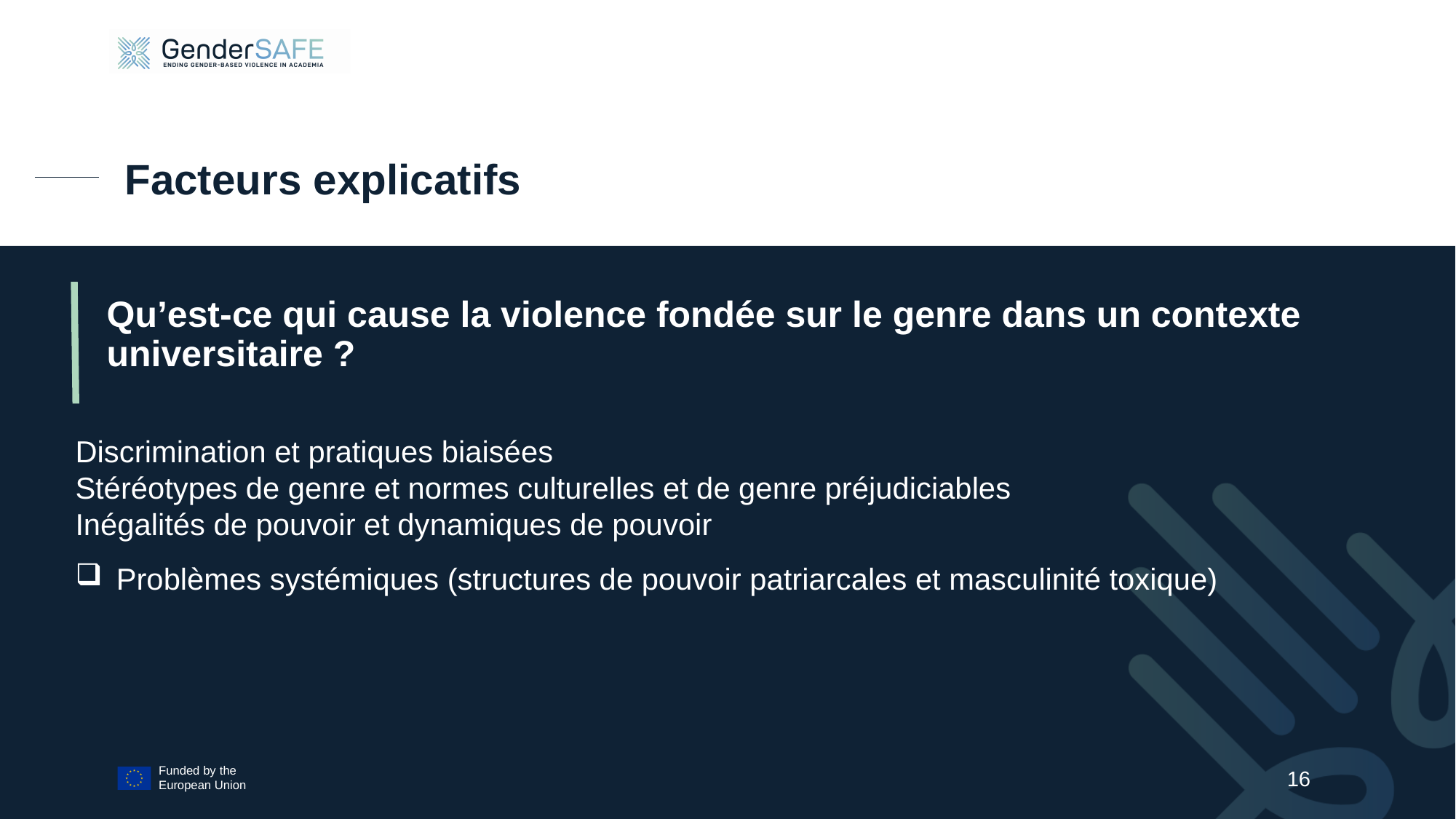

# Facteurs explicatifs
Qu’est-ce qui cause la violence fondée sur le genre dans un contexte universitaire ?
Discrimination et pratiques biaisées
Stéréotypes de genre et normes culturelles et de genre préjudiciables
Inégalités de pouvoir et dynamiques de pouvoir
Problèmes systémiques (structures de pouvoir patriarcales et masculinité toxique)